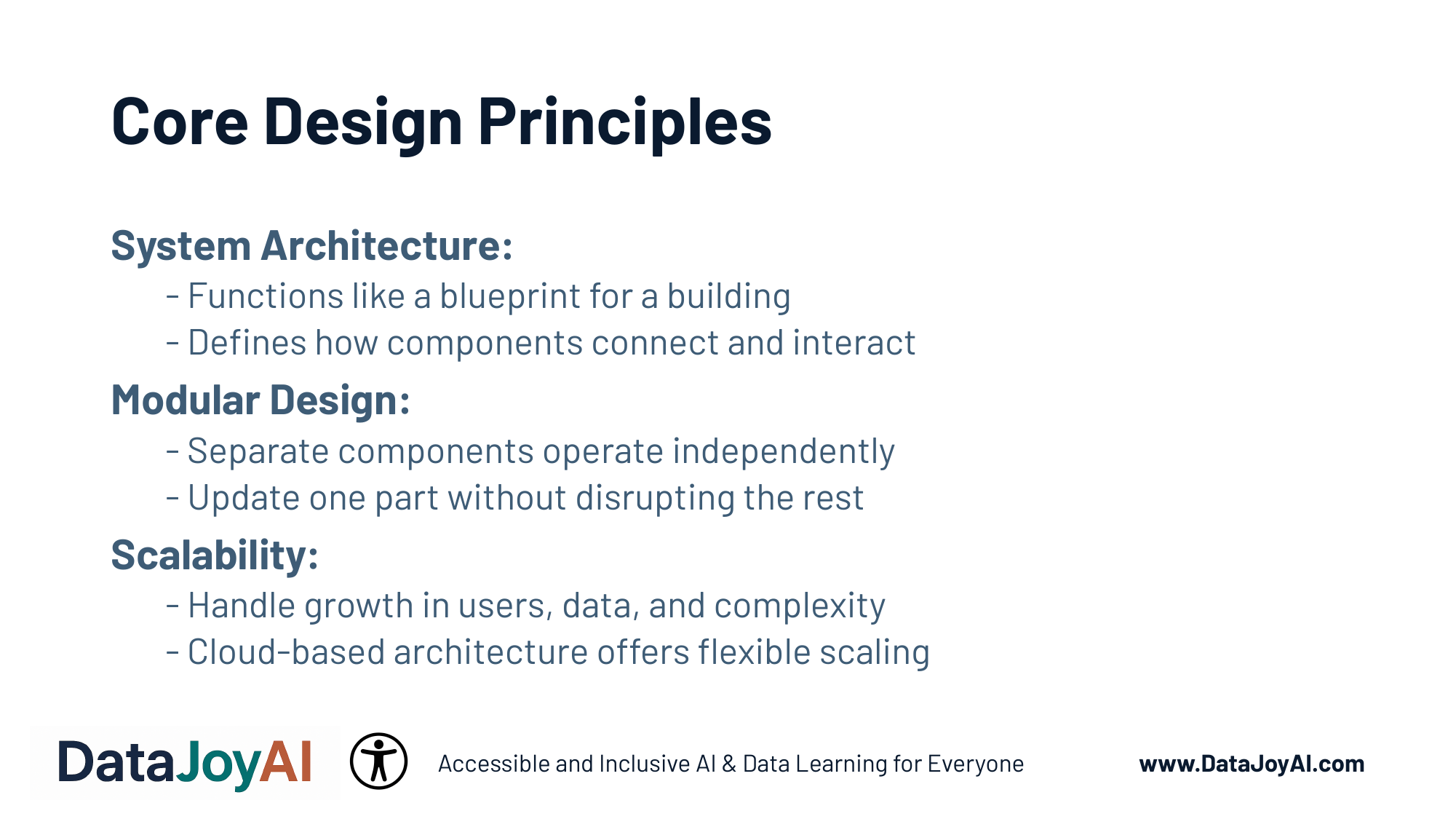

# Core Design Principles
System Architecture:
- Functions like a blueprint for a building
- Defines how components connect and interact
Modular Design:
- Separate components operate independently
- Update one part without disrupting the rest
Scalability:
- Handle growth in users, data, and complexity
- Cloud-based architecture offers flexible scaling